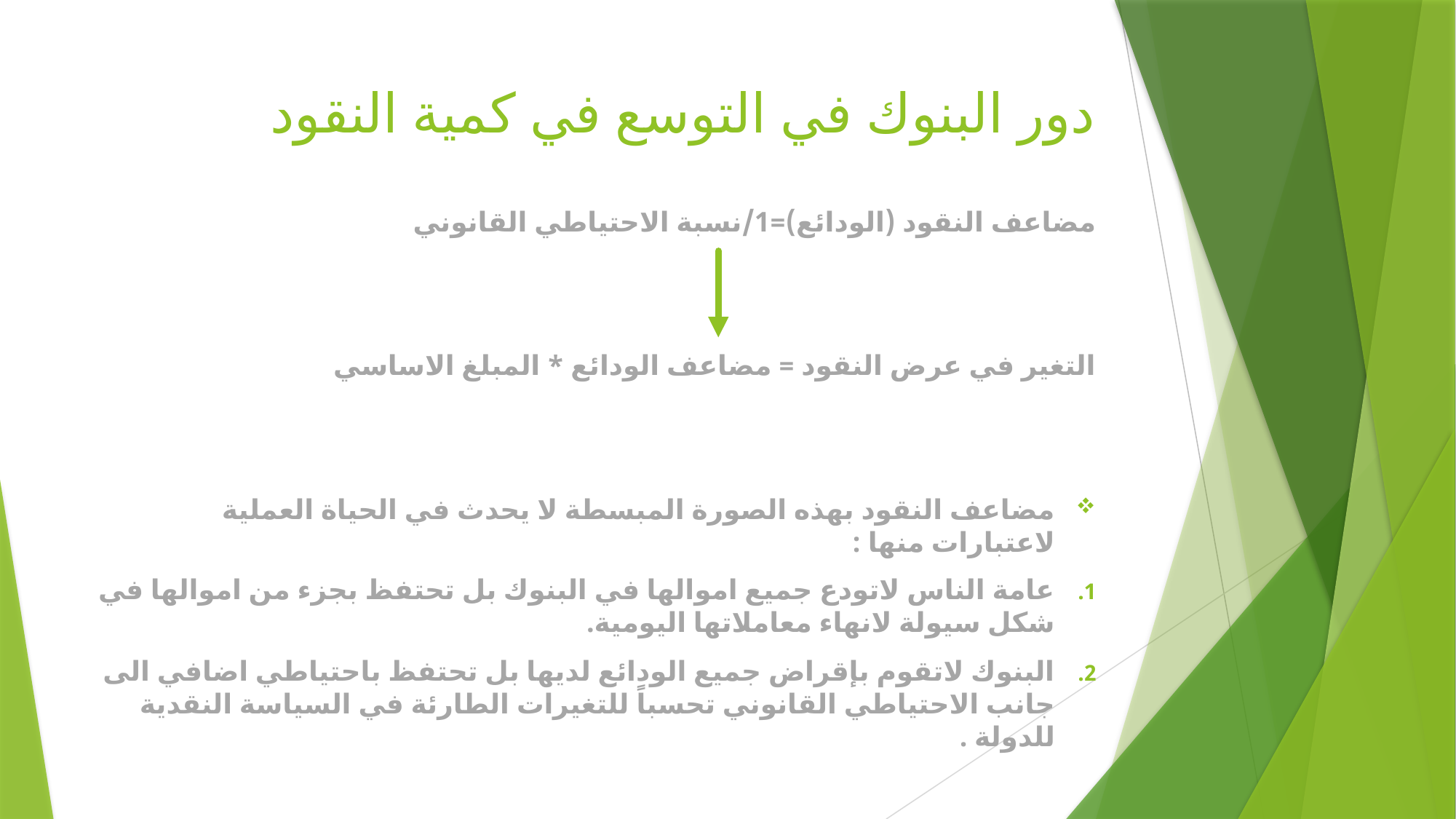

# دور البنوك في التوسع في كمية النقود
مضاعف النقود (الودائع)=1/نسبة الاحتياطي القانوني

التغير في عرض النقود = مضاعف الودائع * المبلغ الاساسي

مضاعف النقود بهذه الصورة المبسطة لا يحدث في الحياة العملية لاعتبارات منها :
عامة الناس لاتودع جميع اموالها في البنوك بل تحتفظ بجزء من اموالها في شكل سيولة لانهاء معاملاتها اليومية.
البنوك لاتقوم بإقراض جميع الودائع لديها بل تحتفظ باحتياطي اضافي الى جانب الاحتياطي القانوني تحسباً للتغيرات الطارئة في السياسة النقدية للدولة .